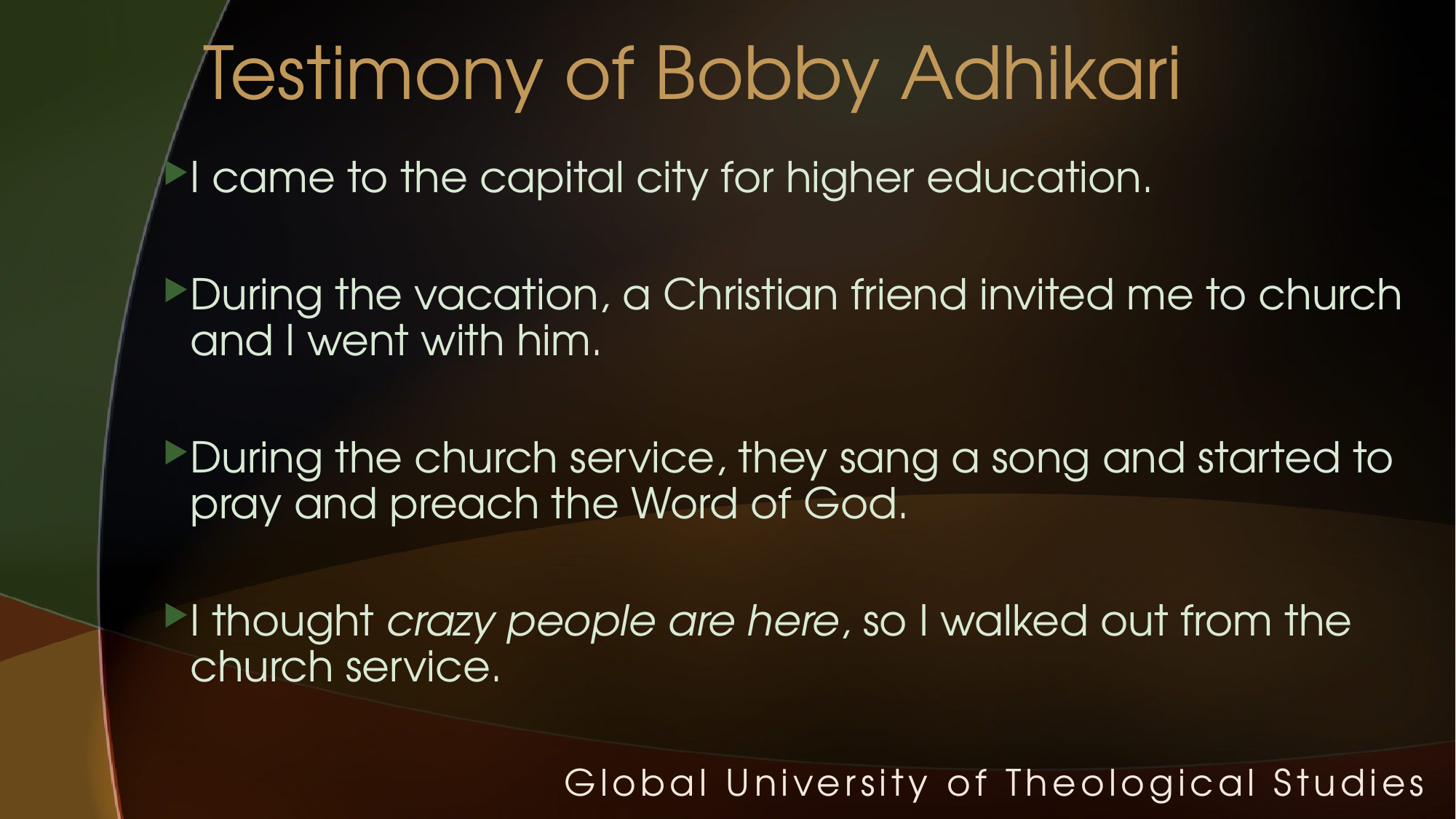

# Testimony of Bobby Adhikari
I came to the capital city for higher education.

During the vacation, a Christian friend invited me to church and I went with him.

During the church service, they sang a song and started to pray and preach the Word of God.

I thought crazy people are here, so I walked out from the church service.
Global University of Theological Studies